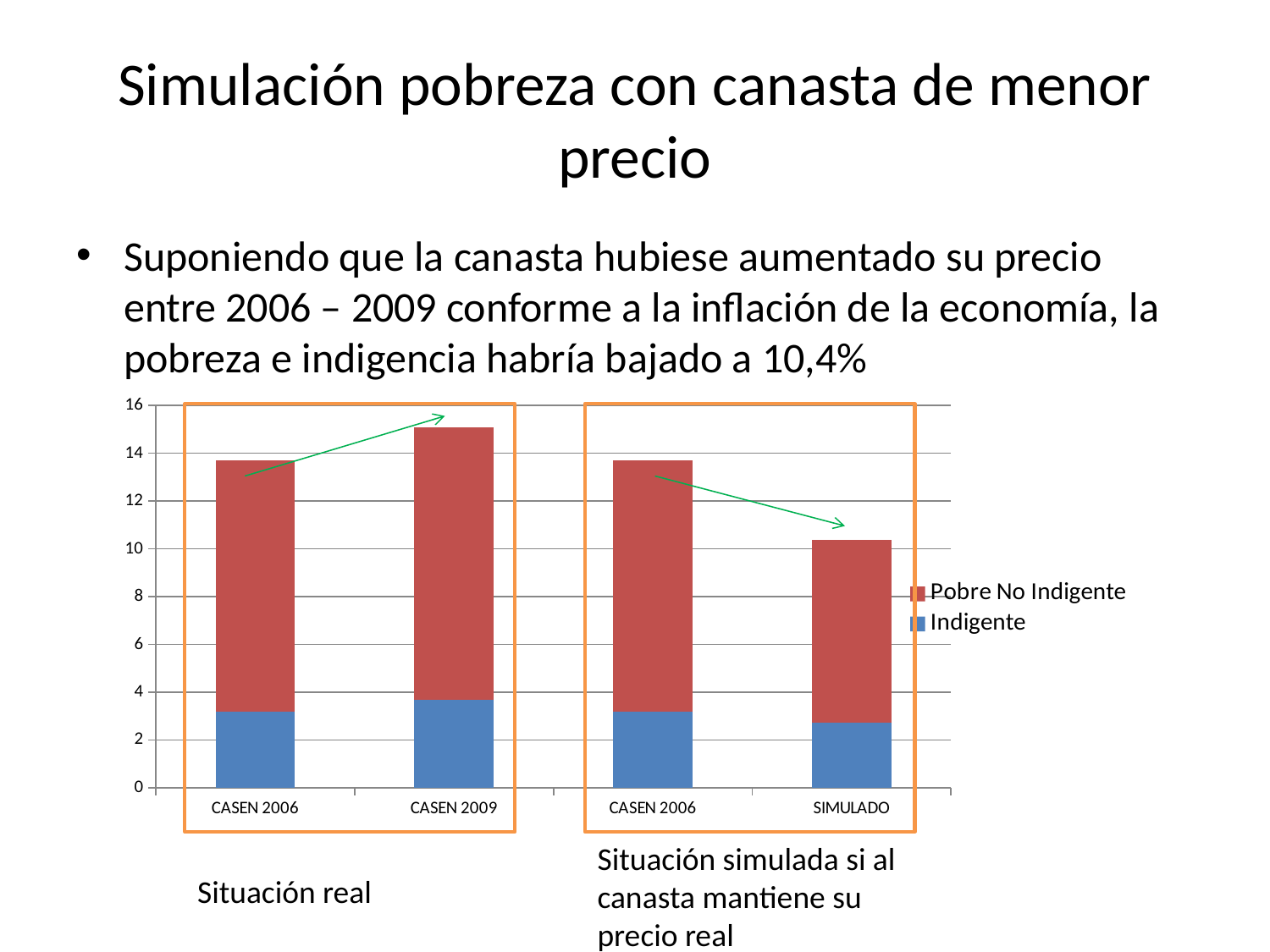

# Simulación pobreza con canasta de menor precio
Suponiendo que la canasta hubiese aumentado su precio entre 2006 – 2009 conforme a la inflación de la economía, la pobreza e indigencia habría bajado a 10,4%

### Chart

| Category | Indigente | Pobre No Indigente |
|---|---|---|
| CASEN 2006 | 3.2 | 10.5 |
| CASEN 2009 | 3.7 | 11.4 |
| CASEN 2006 | 3.2 | 10.5 |
| SIMULADO | 2.74 | 7.62 |
Situación simulada si al canasta mantiene su precio real
Situación real